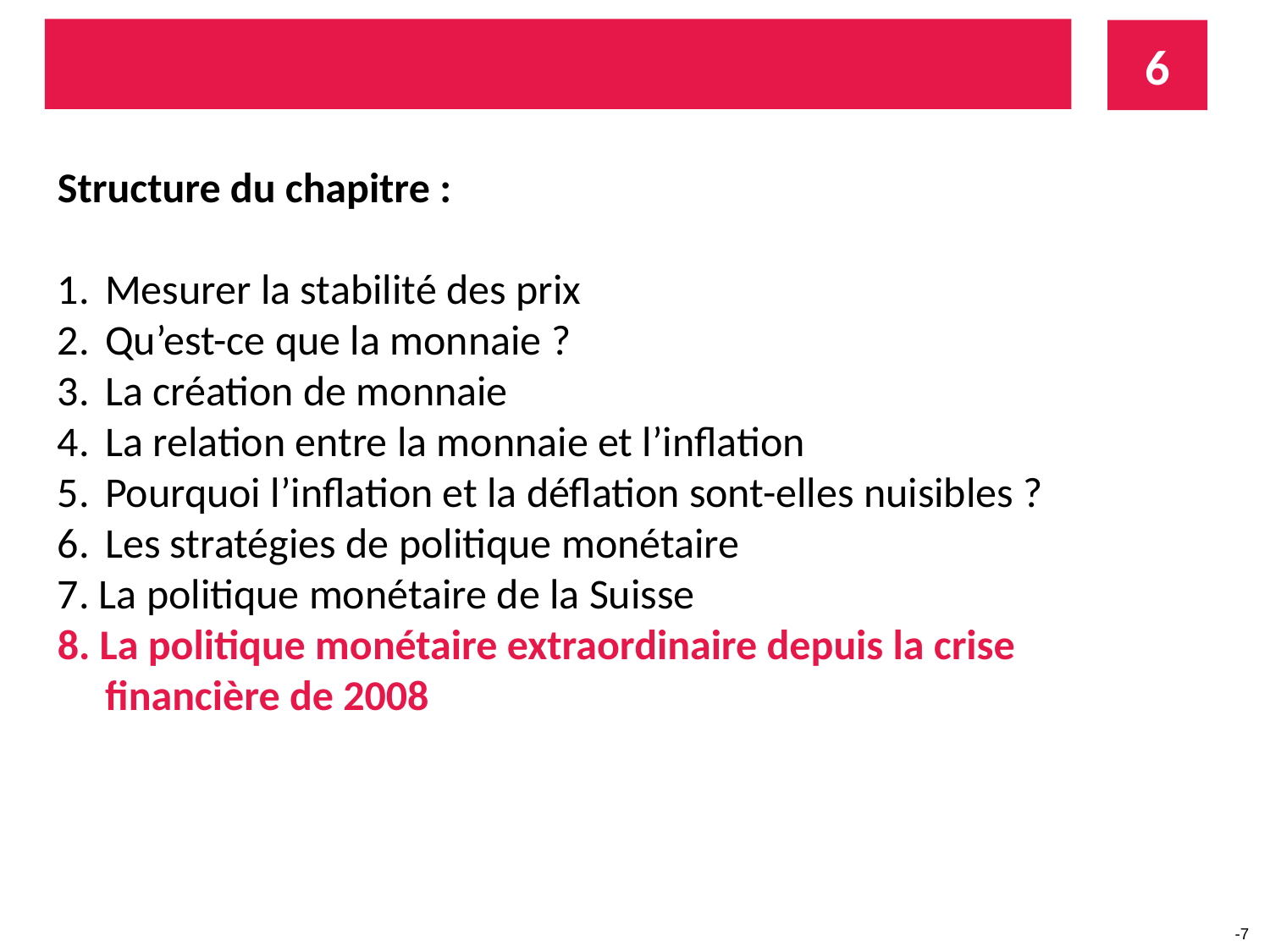

6
Structure du chapitre :

Mesurer la stabilité des prix
Qu’est-ce que la monnaie ?
La création de monnaie
La relation entre la monnaie et l’inflation
Pourquoi l’inflation et la déflation sont-elles nuisibles ?
6.	Les stratégies de politique monétaire
7. La politique monétaire de la Suisse
8. La politique monétaire extraordinaire depuis la crise financière de 2008